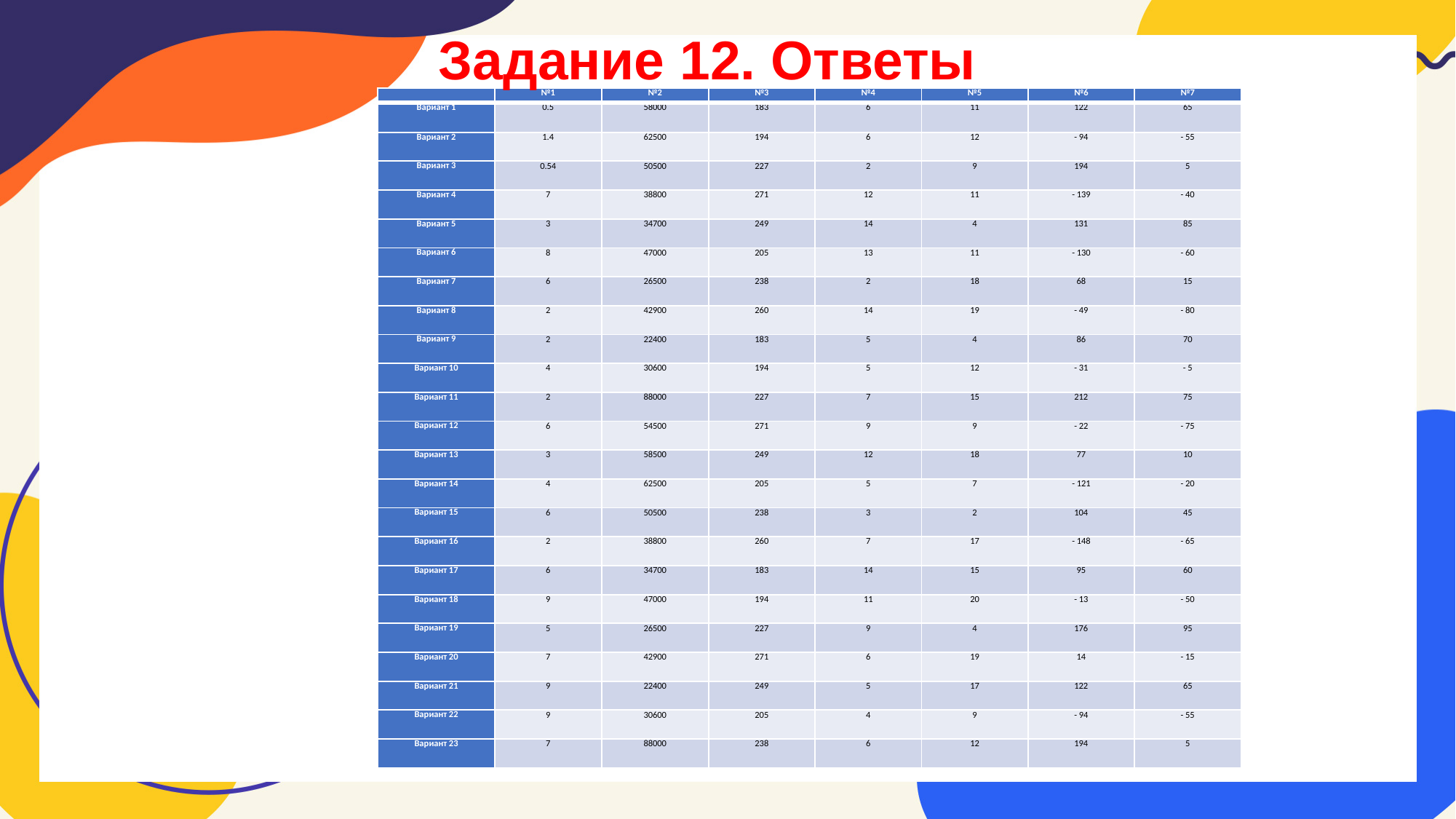

Задание 12. Ответы
|  | №1 | №2 | №3 | №4 | №5 | №6 | №7 |
| --- | --- | --- | --- | --- | --- | --- | --- |
| Вариант 1 | 0.5 | 58000 | 183 | 6 | 11 | 122 | 65 |
| Вариант 2 | 1.4 | 62500 | 194 | 6 | 12 | - 94 | - 55 |
| Вариант 3 | 0.54 | 50500 | 227 | 2 | 9 | 194 | 5 |
| Вариант 4 | 7 | 38800 | 271 | 12 | 11 | - 139 | - 40 |
| Вариант 5 | 3 | 34700 | 249 | 14 | 4 | 131 | 85 |
| Вариант 6 | 8 | 47000 | 205 | 13 | 11 | - 130 | - 60 |
| Вариант 7 | 6 | 26500 | 238 | 2 | 18 | 68 | 15 |
| Вариант 8 | 2 | 42900 | 260 | 14 | 19 | - 49 | - 80 |
| Вариант 9 | 2 | 22400 | 183 | 5 | 4 | 86 | 70 |
| Вариант 10 | 4 | 30600 | 194 | 5 | 12 | - 31 | - 5 |
| Вариант 11 | 2 | 88000 | 227 | 7 | 15 | 212 | 75 |
| Вариант 12 | 6 | 54500 | 271 | 9 | 9 | - 22 | - 75 |
| Вариант 13 | 3 | 58500 | 249 | 12 | 18 | 77 | 10 |
| Вариант 14 | 4 | 62500 | 205 | 5 | 7 | - 121 | - 20 |
| Вариант 15 | 6 | 50500 | 238 | 3 | 2 | 104 | 45 |
| Вариант 16 | 2 | 38800 | 260 | 7 | 17 | - 148 | - 65 |
| Вариант 17 | 6 | 34700 | 183 | 14 | 15 | 95 | 60 |
| Вариант 18 | 9 | 47000 | 194 | 11 | 20 | - 13 | - 50 |
| Вариант 19 | 5 | 26500 | 227 | 9 | 4 | 176 | 95 |
| Вариант 20 | 7 | 42900 | 271 | 6 | 19 | 14 | - 15 |
| Вариант 21 | 9 | 22400 | 249 | 5 | 17 | 122 | 65 |
| Вариант 22 | 9 | 30600 | 205 | 4 | 9 | - 94 | - 55 |
| Вариант 23 | 7 | 88000 | 238 | 6 | 12 | 194 | 5 |